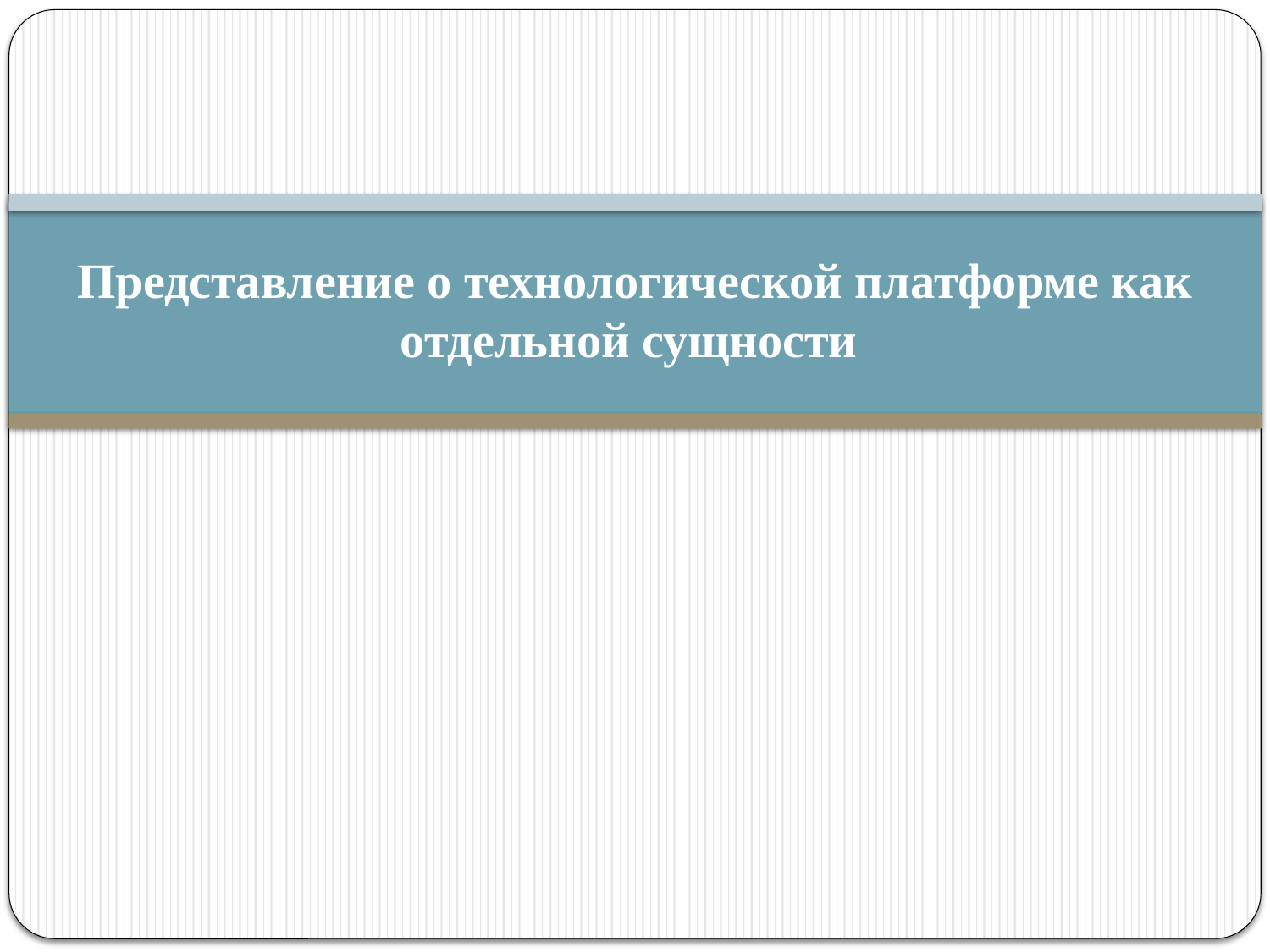

# Представление о технологической платформе как отдельной сущности